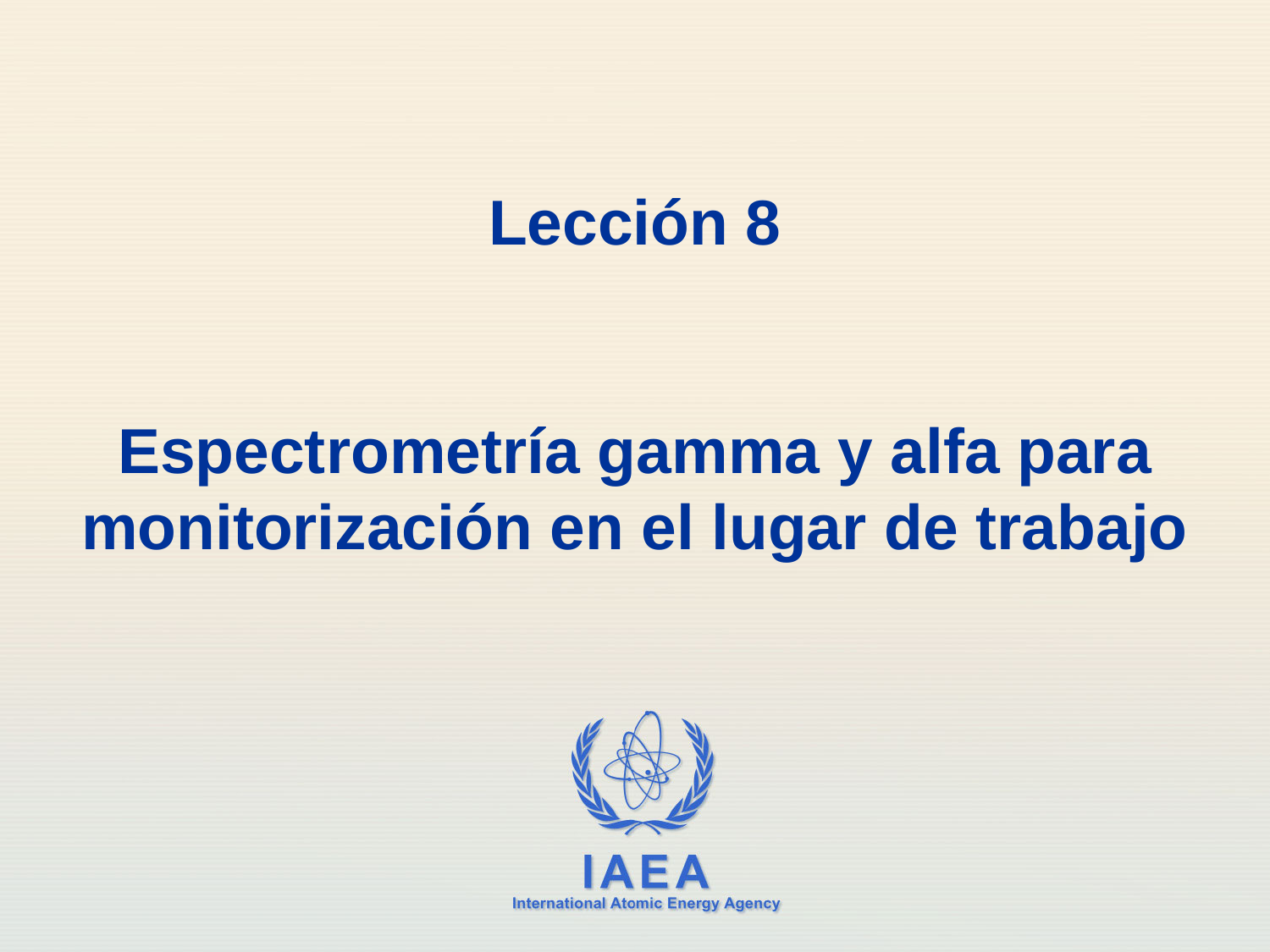

# Lección 8 Espectrometría gamma y alfa para monitorización en el lugar de trabajo